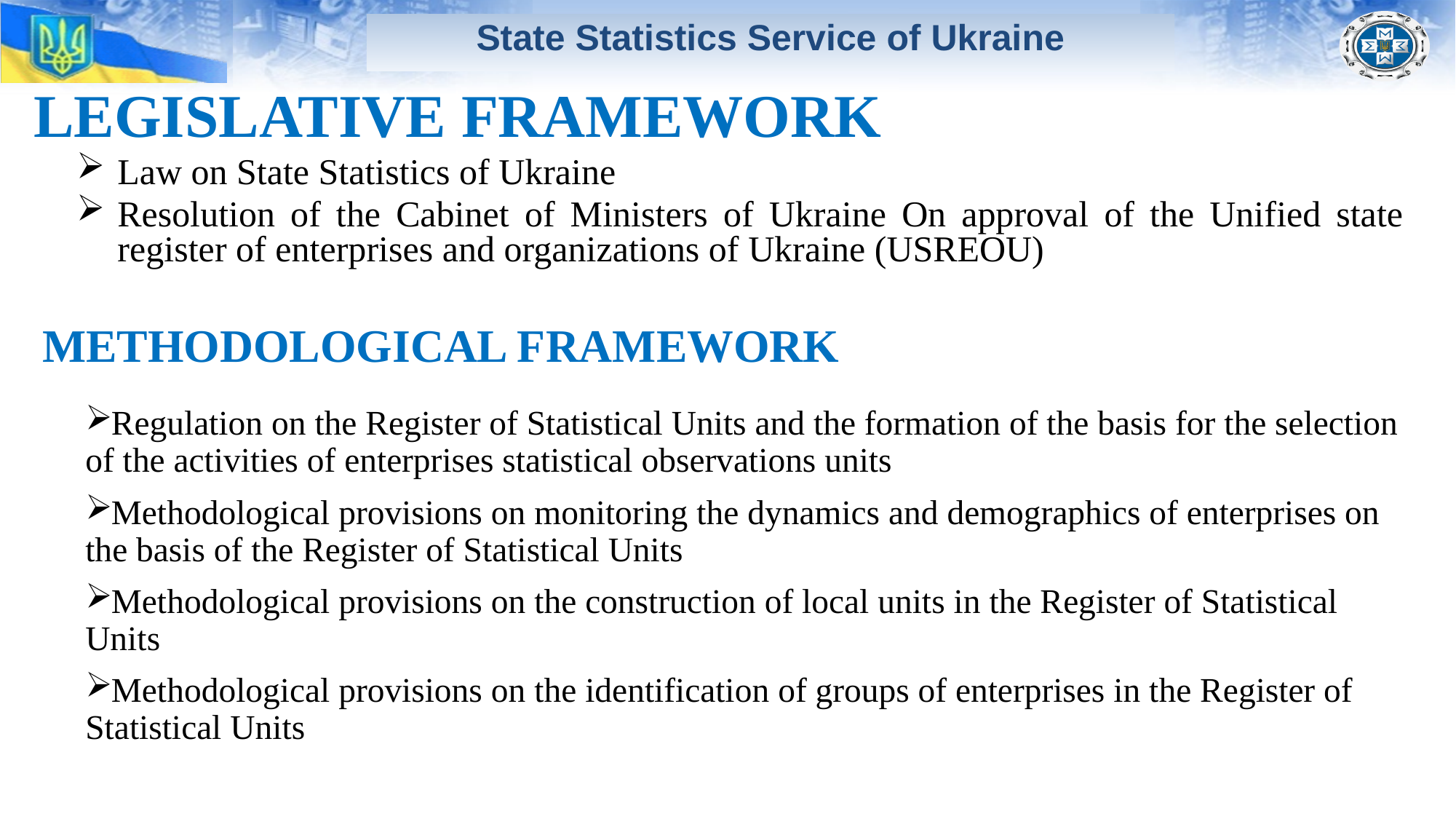

State Statistics Service of Ukraine
# LEGISLATIVE FRAMEWORK
Law on State Statistics of Ukraine
Resolution of the Cabinet of Ministers of Ukraine On approval of the Unified state register of enterprises and organizations of Ukraine (USREOU)
METHODOLOGICAL FRAMEWORK

Regulation on the Register of Statistical Units and the formation of the basis for the selection of the activities of enterprises statistical observations units
Methodological provisions on monitoring the dynamics and demographics of enterprises on the basis of the Register of Statistical Units
Methodological provisions on the construction of local units in the Register of Statistical Units
Methodological provisions on the identification of groups of enterprises in the Register of Statistical Units